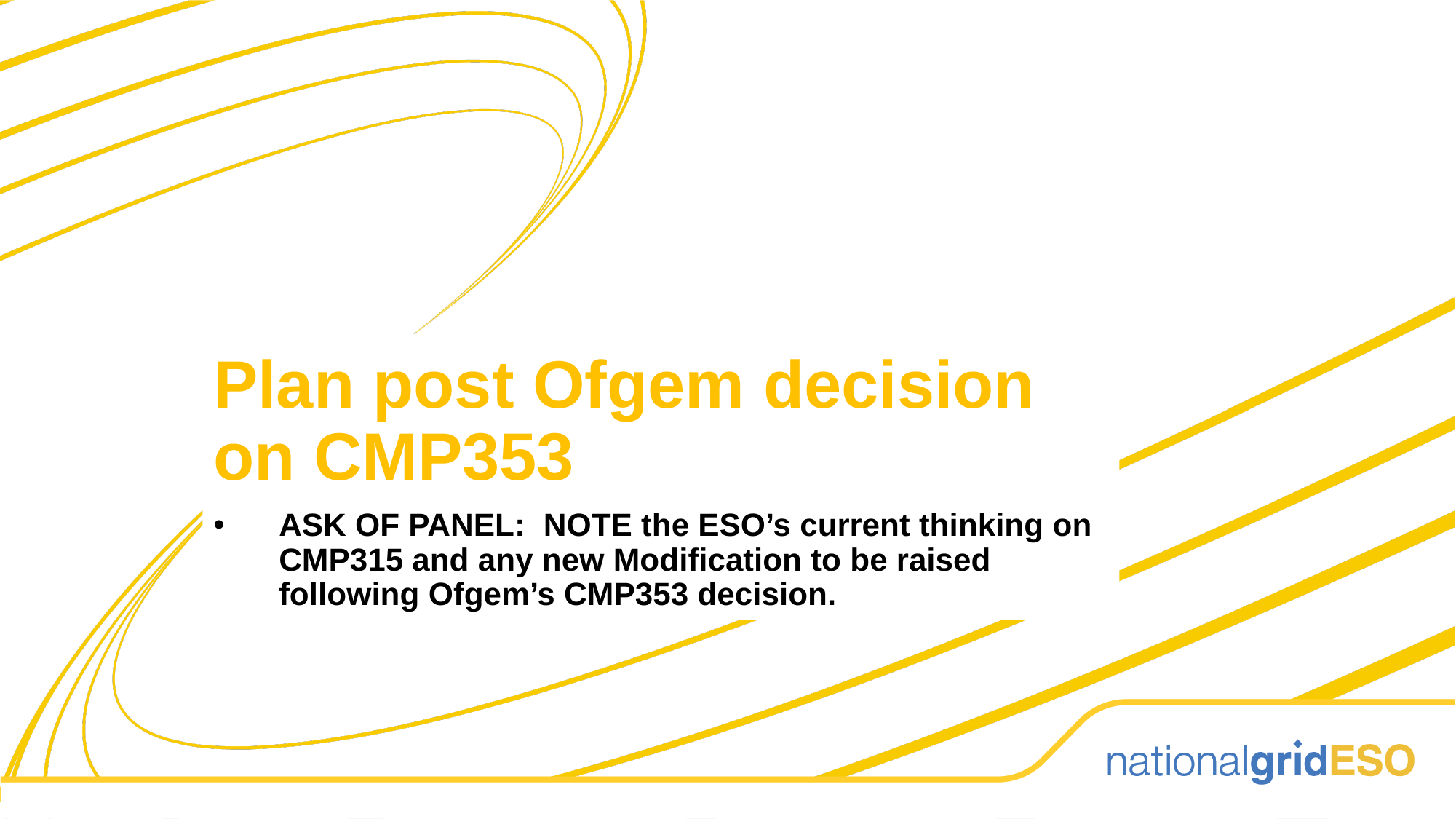

Plan post Ofgem decision on CMP353
ASK OF PANEL:  NOTE the ESO’s current thinking on CMP315 and any new Modification to be raised following Ofgem’s CMP353 decision.